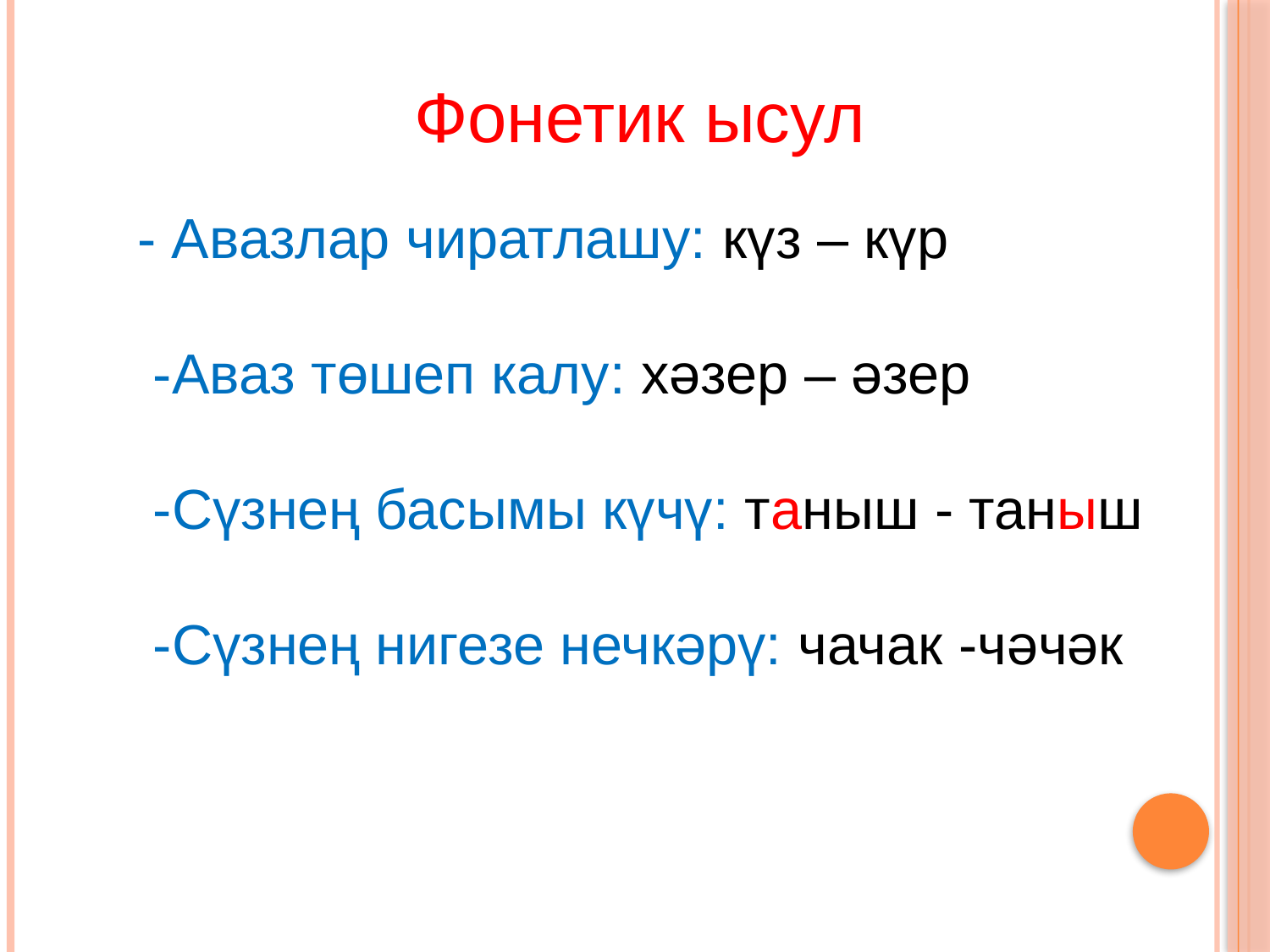

Фонетик ысул
- Авазлар чиратлашу: күз – күр

 -Аваз төшеп калу: хәзер – әзер

 -Сүзнең басымы күчү: таныш - таныш

 -Сүзнең нигезе нечкәрү: чачак -чәчәк